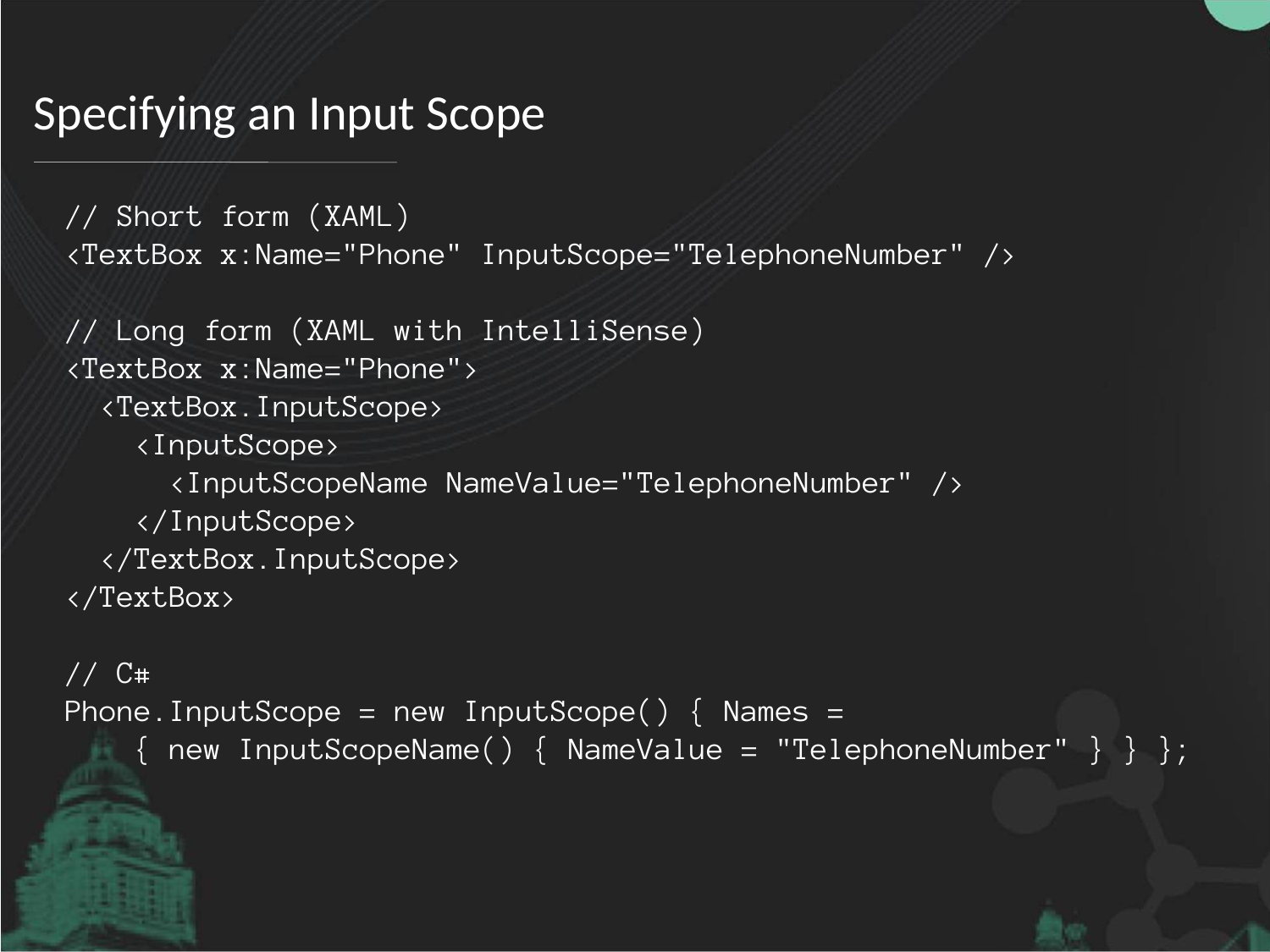

# Specifying an Input Scope
// Short form (XAML)
<TextBox x:Name="Phone" InputScope="TelephoneNumber" />

// Long form (XAML with IntelliSense)
<TextBox x:Name="Phone">
  <TextBox.InputScope>
    <InputScope>
      <InputScopeName NameValue="TelephoneNumber" />
    </InputScope>
  </TextBox.InputScope>
</TextBox>

// C#
Phone.InputScope = new InputScope() { Names =
    { new InputScopeName() { NameValue = "TelephoneNumber" } } };